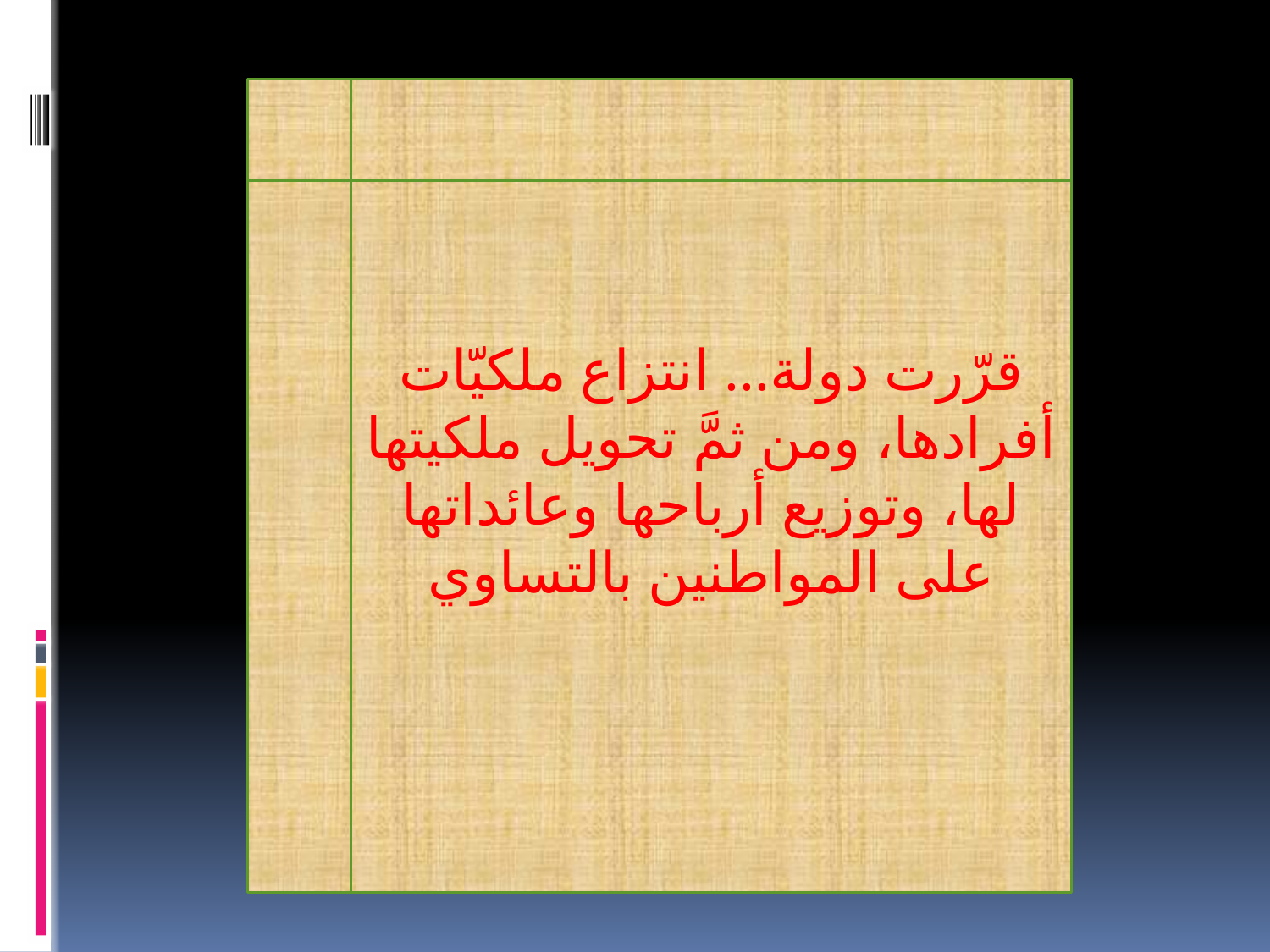

قرّرت دولة... انتزاع ملكيّات أفرادها، ومن ثمَّ تحويل ملكيتها لها، وتوزيع أرباحها وعائداتها على المواطنين بالتساوي